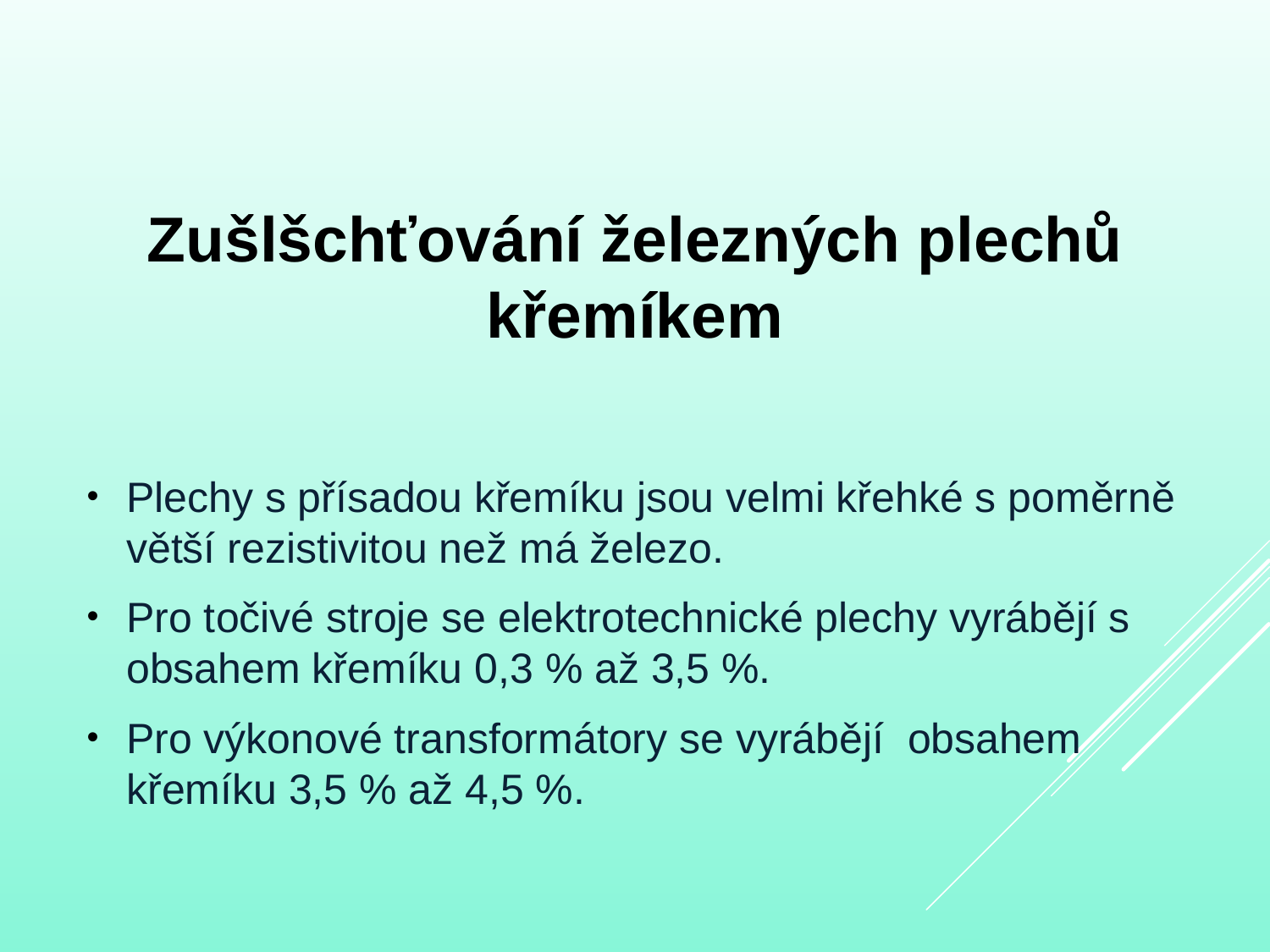

# Zušlšchťování železných plechů křemíkem
Plechy s přísadou křemíku jsou velmi křehké s poměrně větší rezistivitou než má železo.
Pro točivé stroje se elektrotechnické plechy vyrábějí s obsahem křemíku 0,3 % až 3,5 %.
Pro výkonové transformátory se vyrábějí  obsahem křemíku 3,5 % až 4,5 %.